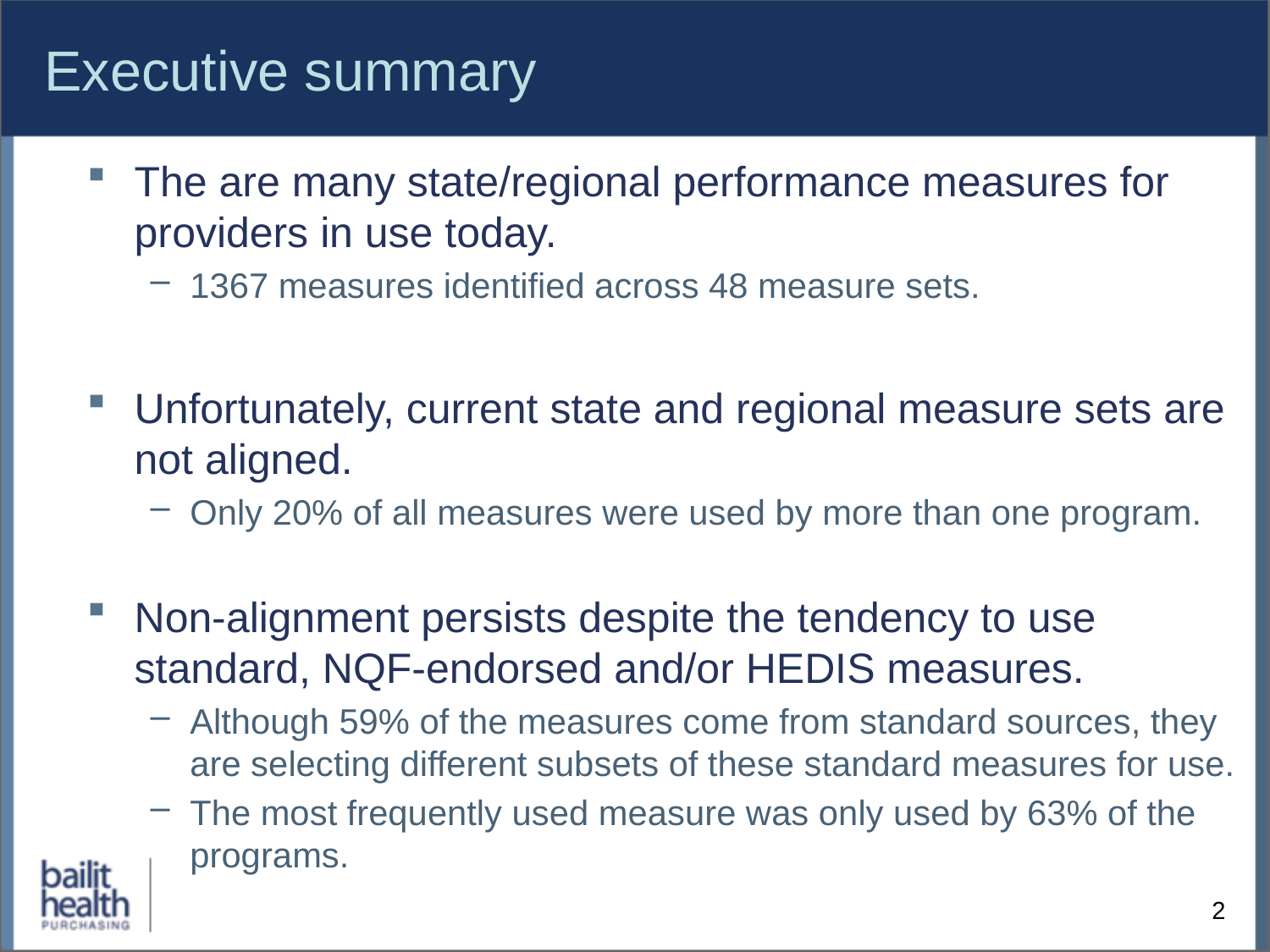

# Executive summary
The are many state/regional performance measures for providers in use today.
1367 measures identified across 48 measure sets.

Unfortunately, current state and regional measure sets are not aligned.
Only 20% of all measures were used by more than one program.

Non-alignment persists despite the tendency to use standard, NQF-endorsed and/or HEDIS measures.
Although 59% of the measures come from standard sources, they are selecting different subsets of these standard measures for use.
The most frequently used measure was only used by 63% of the programs.

2